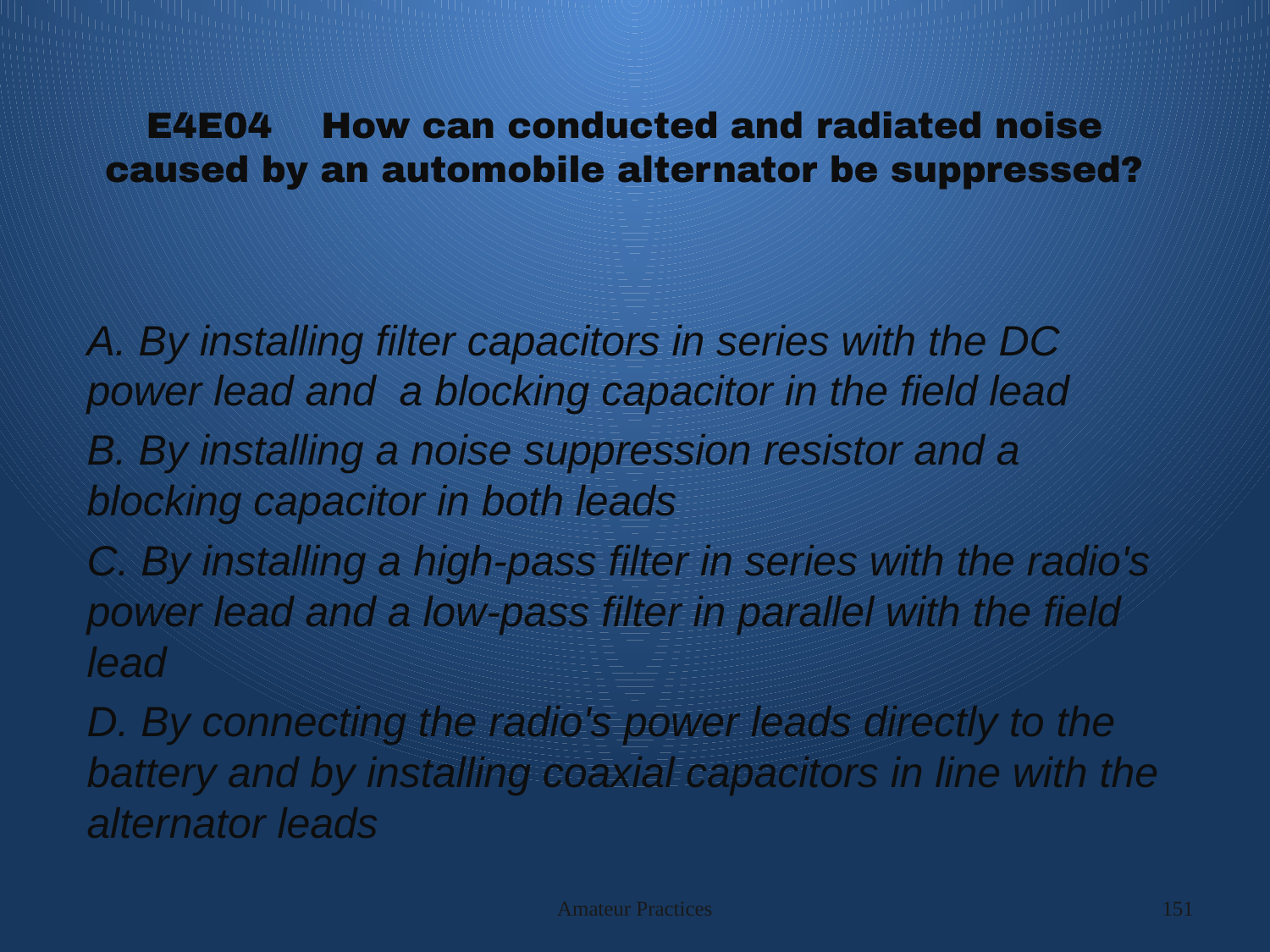

# E4E04    How can conducted and radiated noise caused by an automobile alternator be suppressed?
A. By installing filter capacitors in series with the DC power lead and  a blocking capacitor in the field lead
B. By installing a noise suppression resistor and a blocking capacitor in both leads
C. By installing a high-pass filter in series with the radio's power lead and a low-pass filter in parallel with the field lead
D. By connecting the radio's power leads directly to the battery and by installing coaxial capacitors in line with the alternator leads
Amateur Practices
151